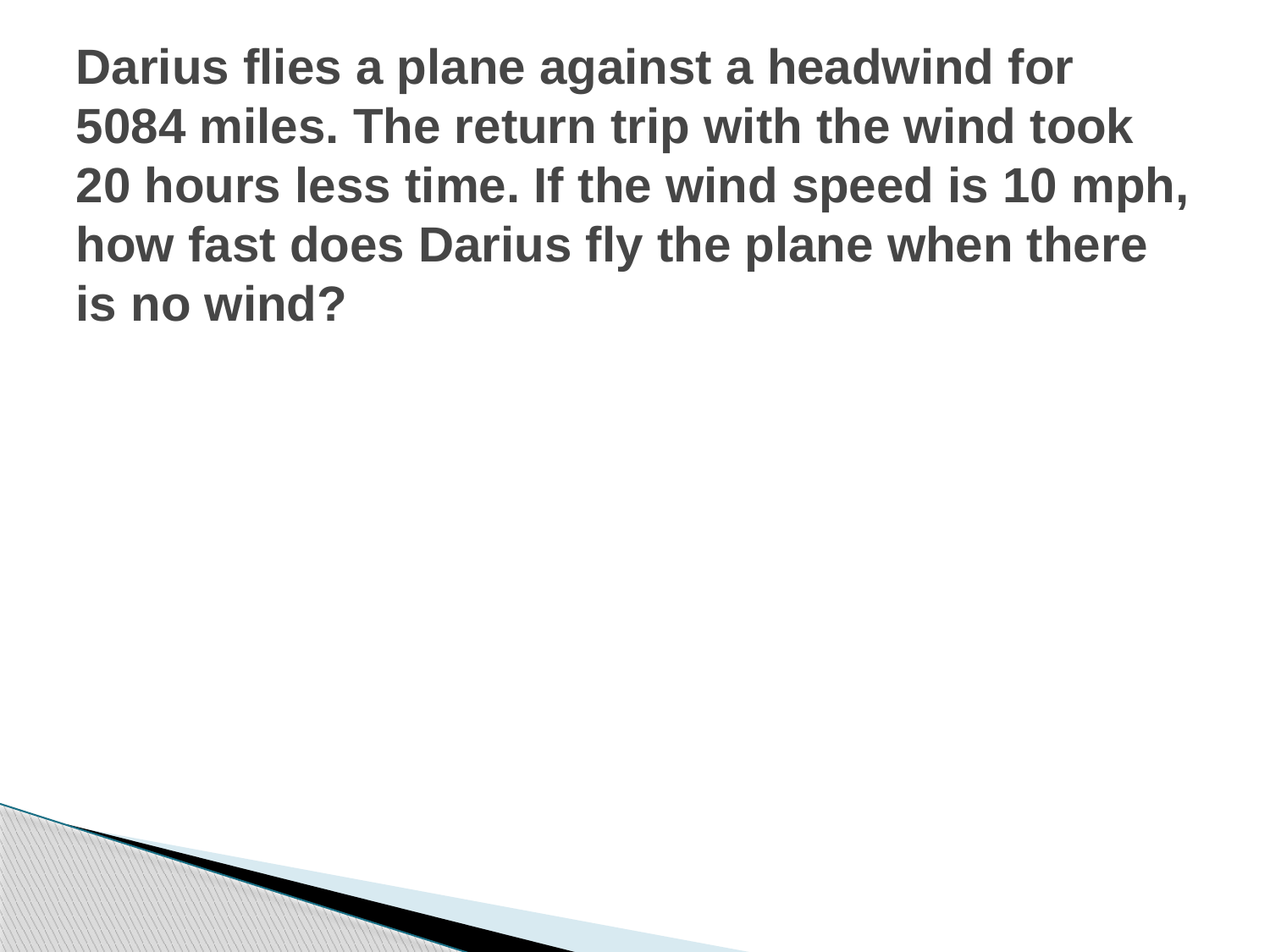

# Darius flies a plane against a headwind for 5084 miles. The return trip with the wind took 20 hours less time. If the wind speed is 10 mph, how fast does Darius fly the plane when there is no wind?